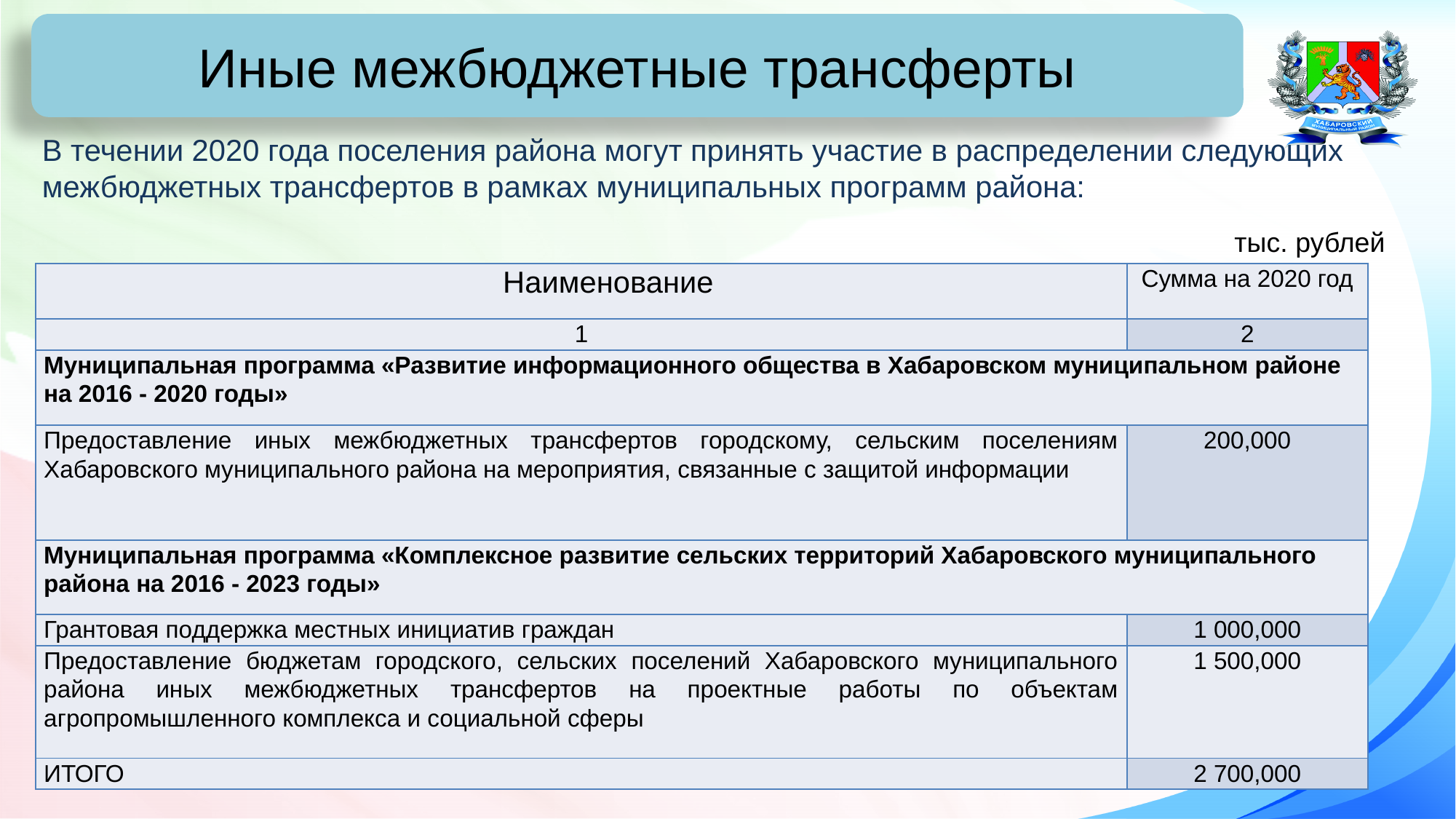

Иные межбюджетные трансферты
В течении 2020 года поселения района могут принять участие в распределении следующих межбюджетных трансфертов в рамках муниципальных программ района:
тыс. рублей
| Наименование | Сумма на 2020 год |
| --- | --- |
| 1 | 2 |
| Муниципальная программа «Развитие информационного общества в Хабаровском муниципальном районе на 2016 - 2020 годы» |  |
| Предоставление иных межбюджетных трансфертов городскому, сельским поселениям Хабаровского муниципального района на мероприятия, связанные с защитой информации | 200,000 |
| Муниципальная программа «Комплексное развитие сельских территорий Хабаровского муниципального района на 2016 - 2023 годы» |  |
| Грантовая поддержка местных инициатив граждан | 1 000,000 |
| Предоставление бюджетам городского, сельских поселений Хабаровского муниципального района иных межбюджетных трансфертов на проектные работы по объектам агропромышленного комплекса и социальной сферы | 1 500,000 |
| ИТОГО | 2 700,000 |